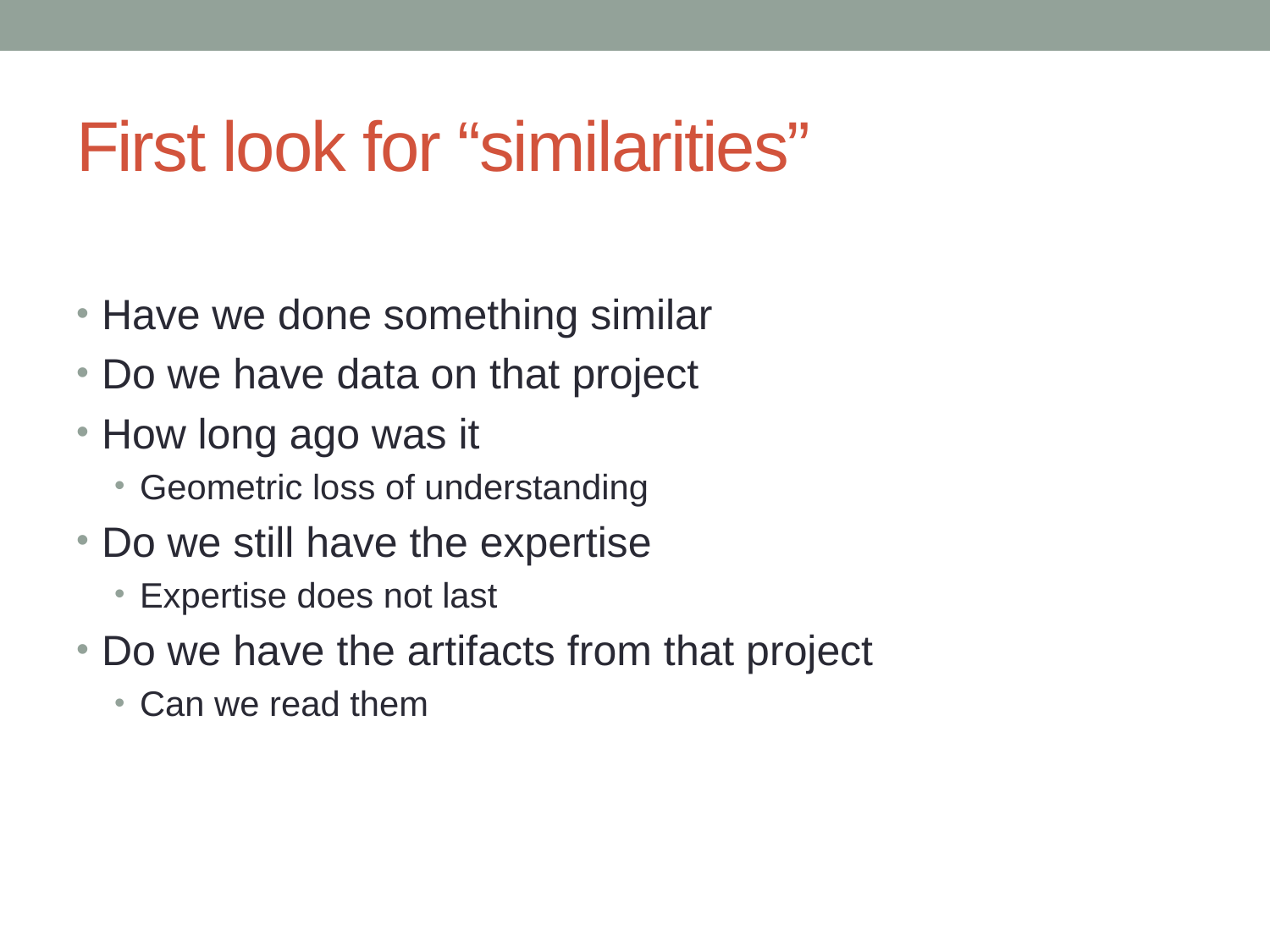

# First look for “similarities”

Have we done something similar
Do we have data on that project
How long ago was it
Geometric loss of understanding
Do we still have the expertise
Expertise does not last
Do we have the artifacts from that project
Can we read them